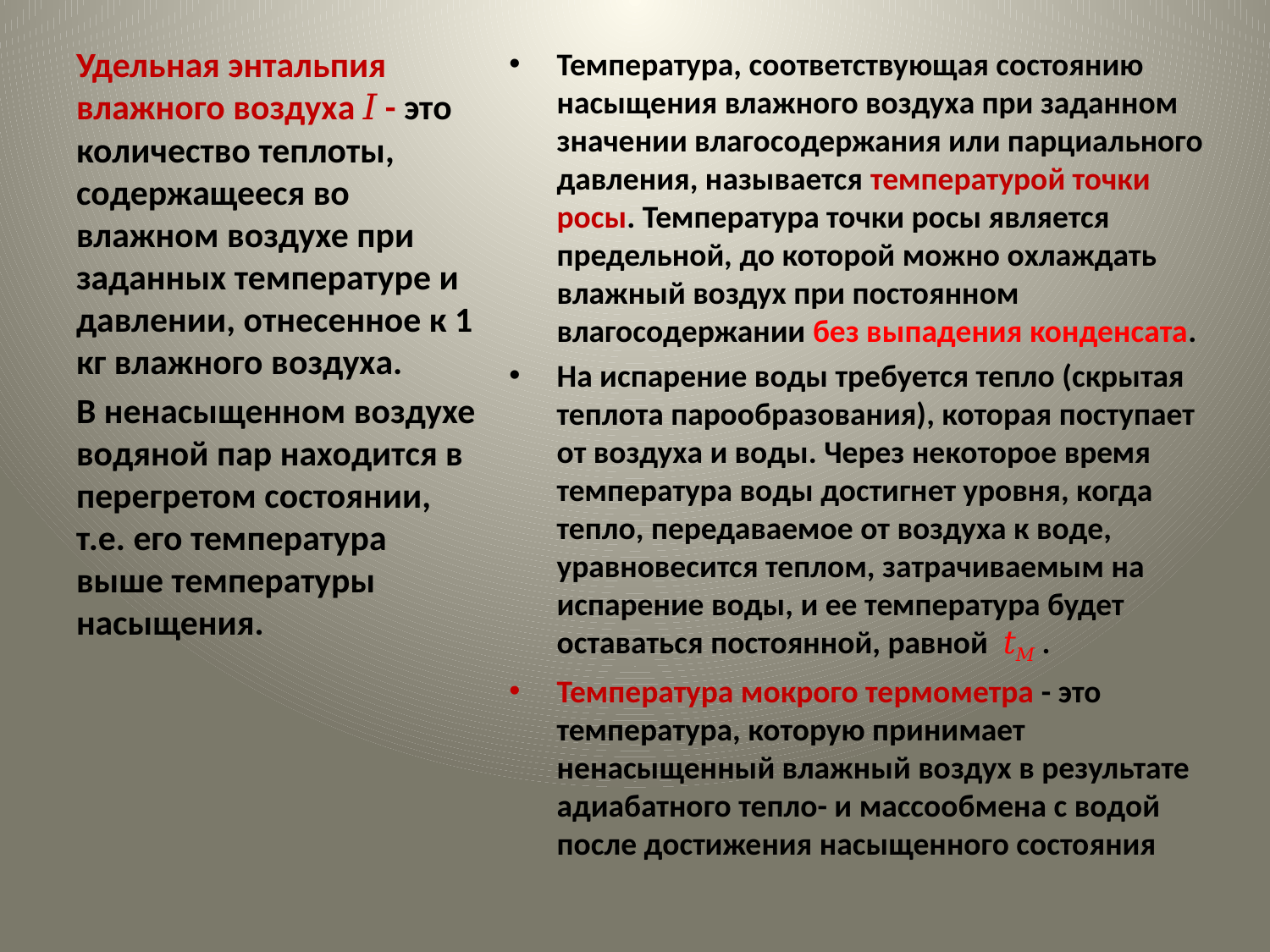

Удельная энтальпия влажного воздуха 𝐼 - это количество теплоты, содержащееся во влажном воздухе при заданных температуре и давлении, отнесенное к 1 кг влажного воздуха.
В ненасыщенном воздухе водяной пар находится в перегретом состоянии, т.е. его температура выше температуры насыщения.
Температура, соответствующая состоянию насыщения влажного воздуха при заданном значении влагосодержания или парциального давления, называется температурой точки росы. Температура точки росы является предельной, до которой можно охлаждать влажный воздух при постоянном влагосодержании без выпадения конденсата.
На испарение воды требуется тепло (скрытая теплота парообразования), которая поступает от воздуха и воды. Через некоторое время температура воды достигнет уровня, когда тепло, передаваемое от воздуха к воде, уравновесится теплом, затрачиваемым на испарение воды, и ее температура будет оставаться постоянной, равной  𝑡𝑀 .
Температура мокрого термометра - это температура, которую принимает ненасыщенный влажный воздух в результате адиабатного тепло- и массообмена с водой после достижения насыщенного состояния